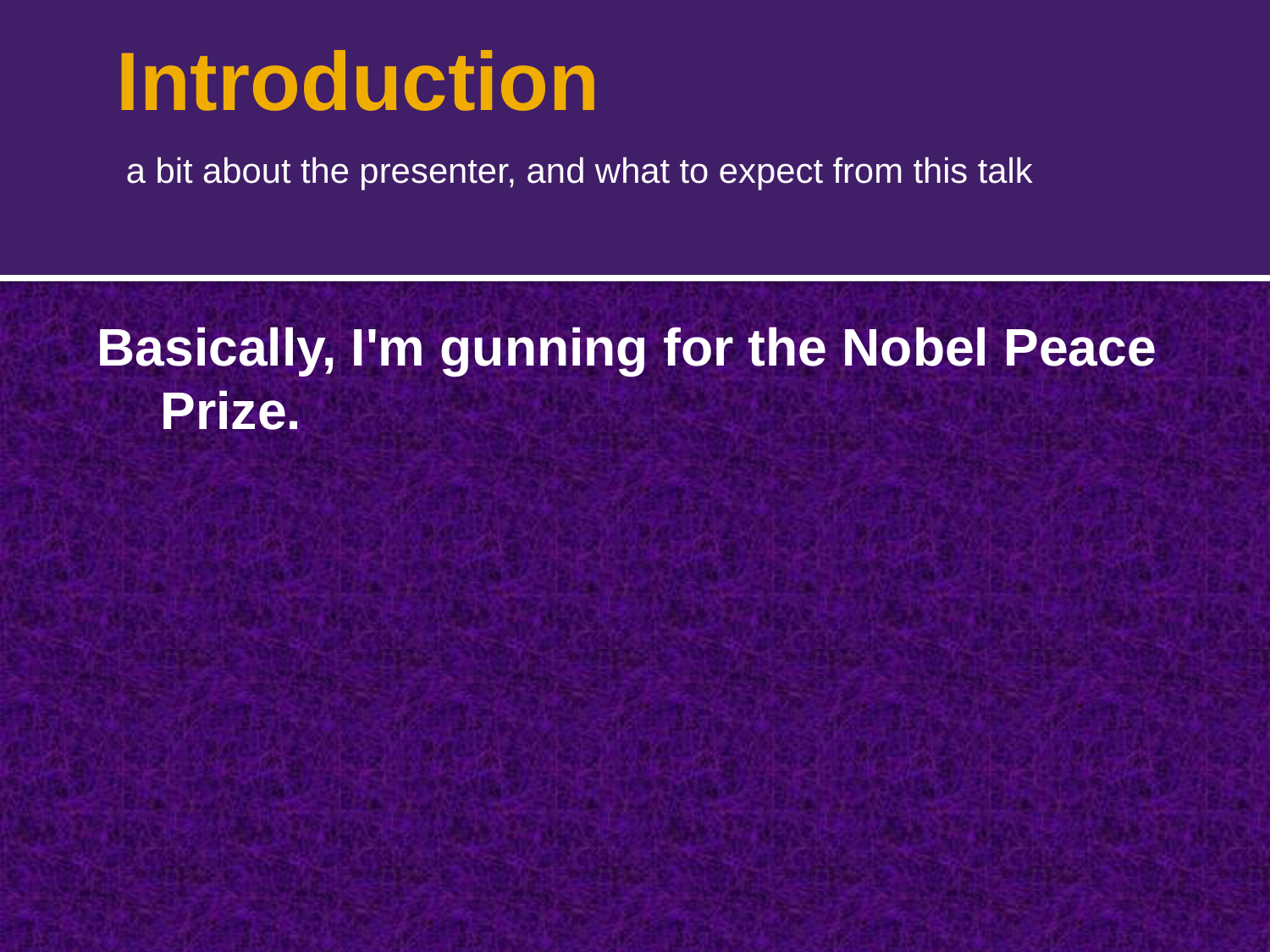

# Introduction
a bit about the presenter, and what to expect from this talk
Basically, I'm gunning for the Nobel Peace Prize.